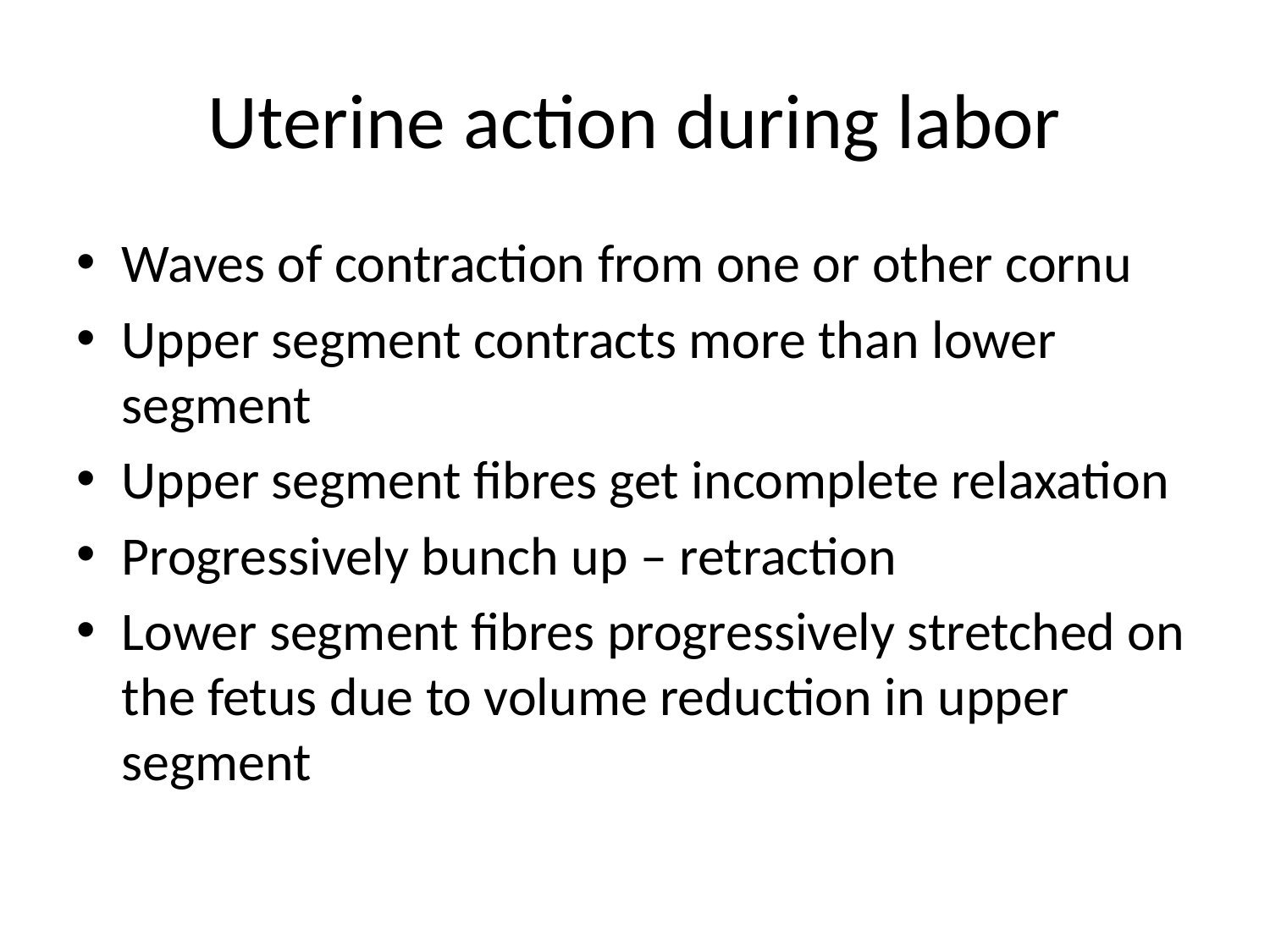

# Uterine action during labor
Waves of contraction from one or other cornu
Upper segment contracts more than lower segment
Upper segment fibres get incomplete relaxation
Progressively bunch up – retraction
Lower segment fibres progressively stretched on the fetus due to volume reduction in upper segment